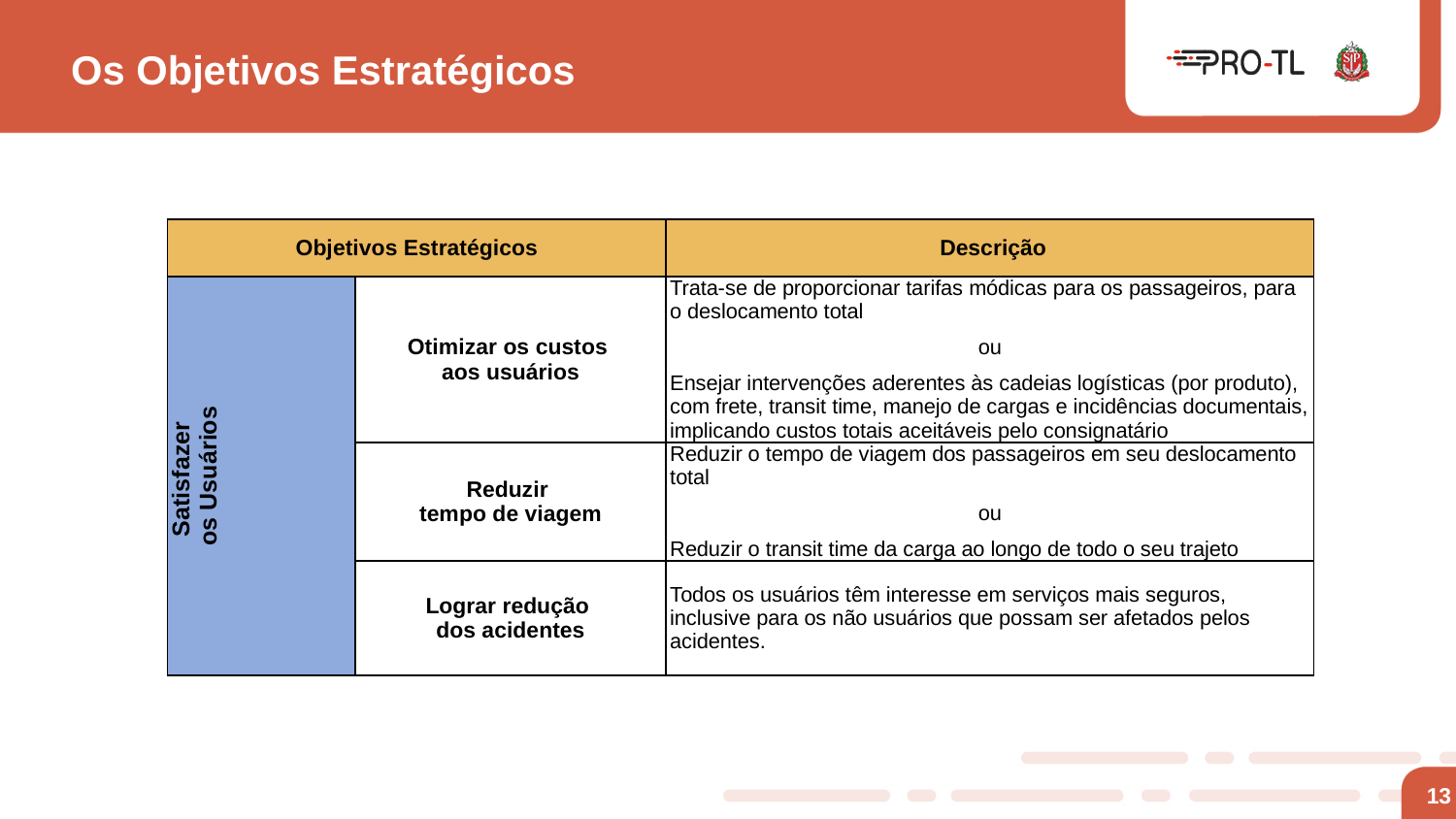

Os Objetivos Estratégicos
| Objetivos Estratégicos |  | Descrição |
| --- | --- | --- |
| Satisfazer os Usuários | Otimizar os custos aos usuários | Trata-se de proporcionar tarifas módicas para os passageiros, para o deslocamento total ou Ensejar intervenções aderentes às cadeias logísticas (por produto), com frete, transit time, manejo de cargas e incidências documentais, implicando custos totais aceitáveis pelo consignatário |
|  | Reduzir tempo de viagem | Reduzir o tempo de viagem dos passageiros em seu deslocamento total ou Reduzir o transit time da carga ao longo de todo o seu trajeto |
|  | Lograr redução dos acidentes | Todos os usuários têm interesse em serviços mais seguros, inclusive para os não usuários que possam ser afetados pelos acidentes. |
13